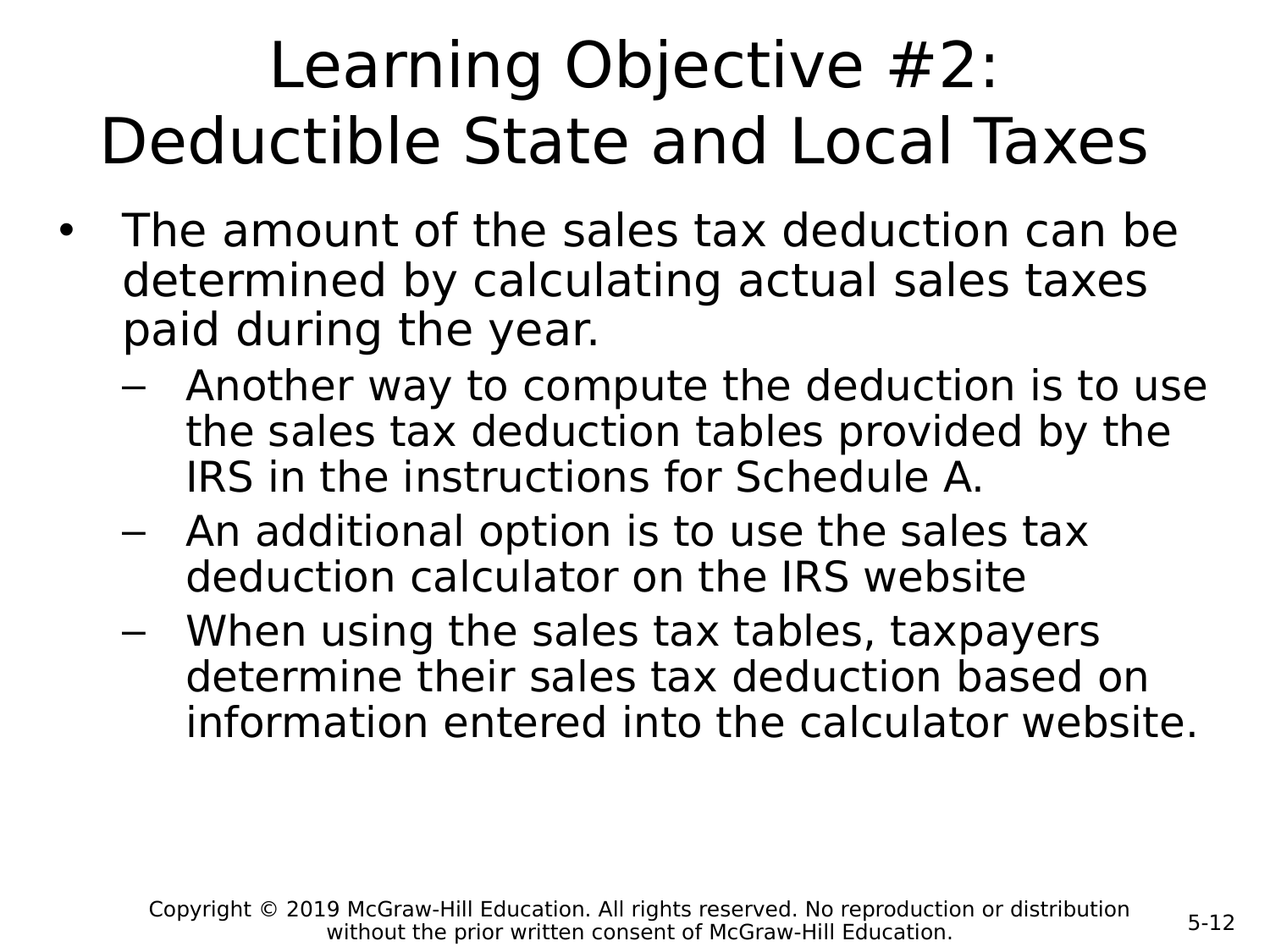

# Learning Objective #2: Deductible State and Local Taxes
The amount of the sales tax deduction can be determined by calculating actual sales taxes paid during the year.
Another way to compute the deduction is to use the sales tax deduction tables provided by the IRS in the instructions for Schedule A.
An additional option is to use the sales tax deduction calculator on the IRS website
When using the sales tax tables, taxpayers determine their sales tax deduction based on information entered into the calculator website.